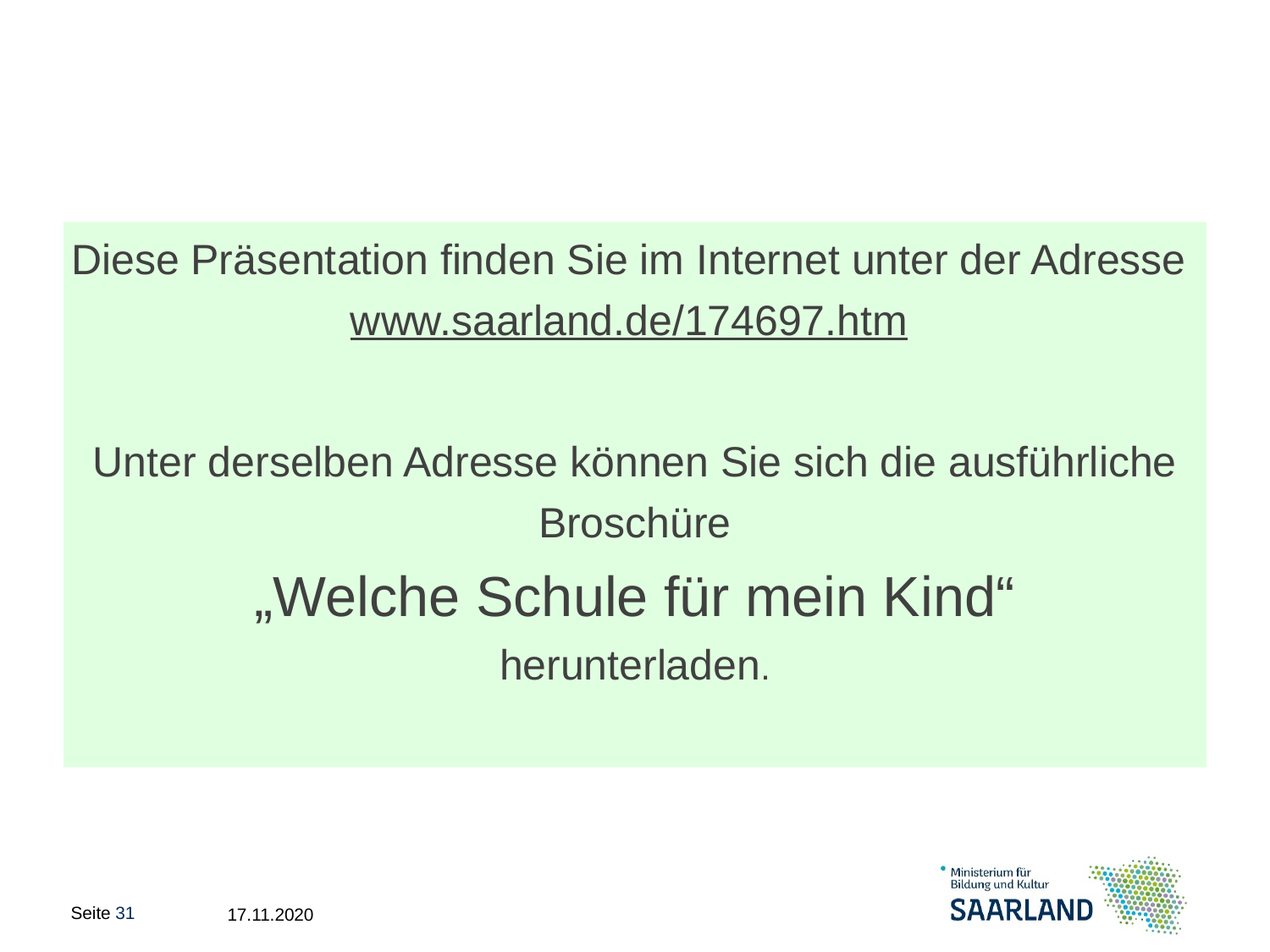

Diese Präsentation finden Sie im Internet unter der Adresse
www.saarland.de/174697.htm

Unter derselben Adresse können Sie sich die ausführliche Broschüre
„Welche Schule für mein Kind“
herunterladen.